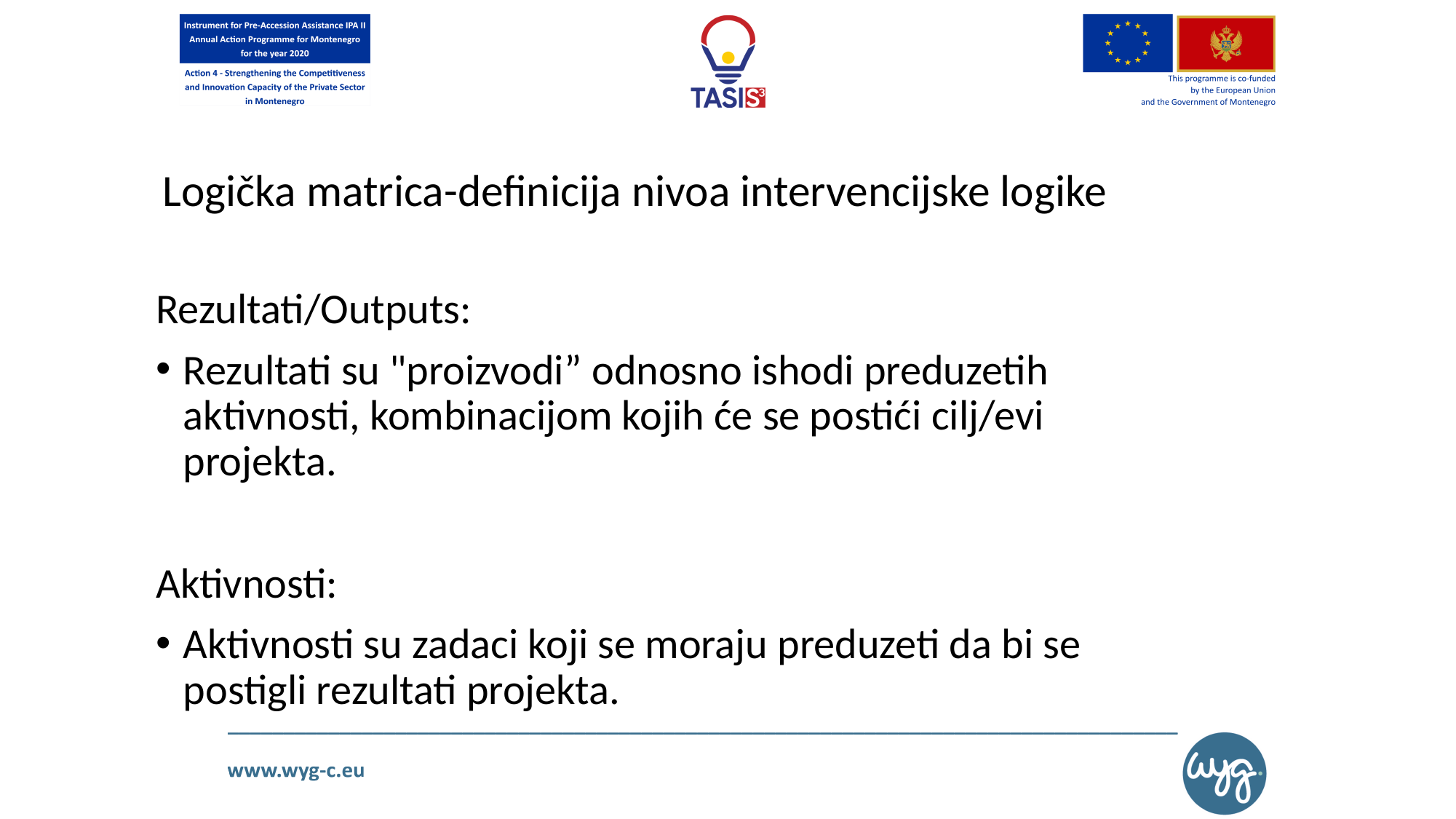

# Logička matrica-definicija nivoa intervencijske logike
Rezultati/Outputs:
Rezultati su "proizvodi” odnosno ishodi preduzetih aktivnosti, kombinacijom kojih će se postići cilj/evi projekta.

Aktivnosti:
Aktivnosti su zadaci koji se moraju preduzeti da bi se postigli rezultati projekta.